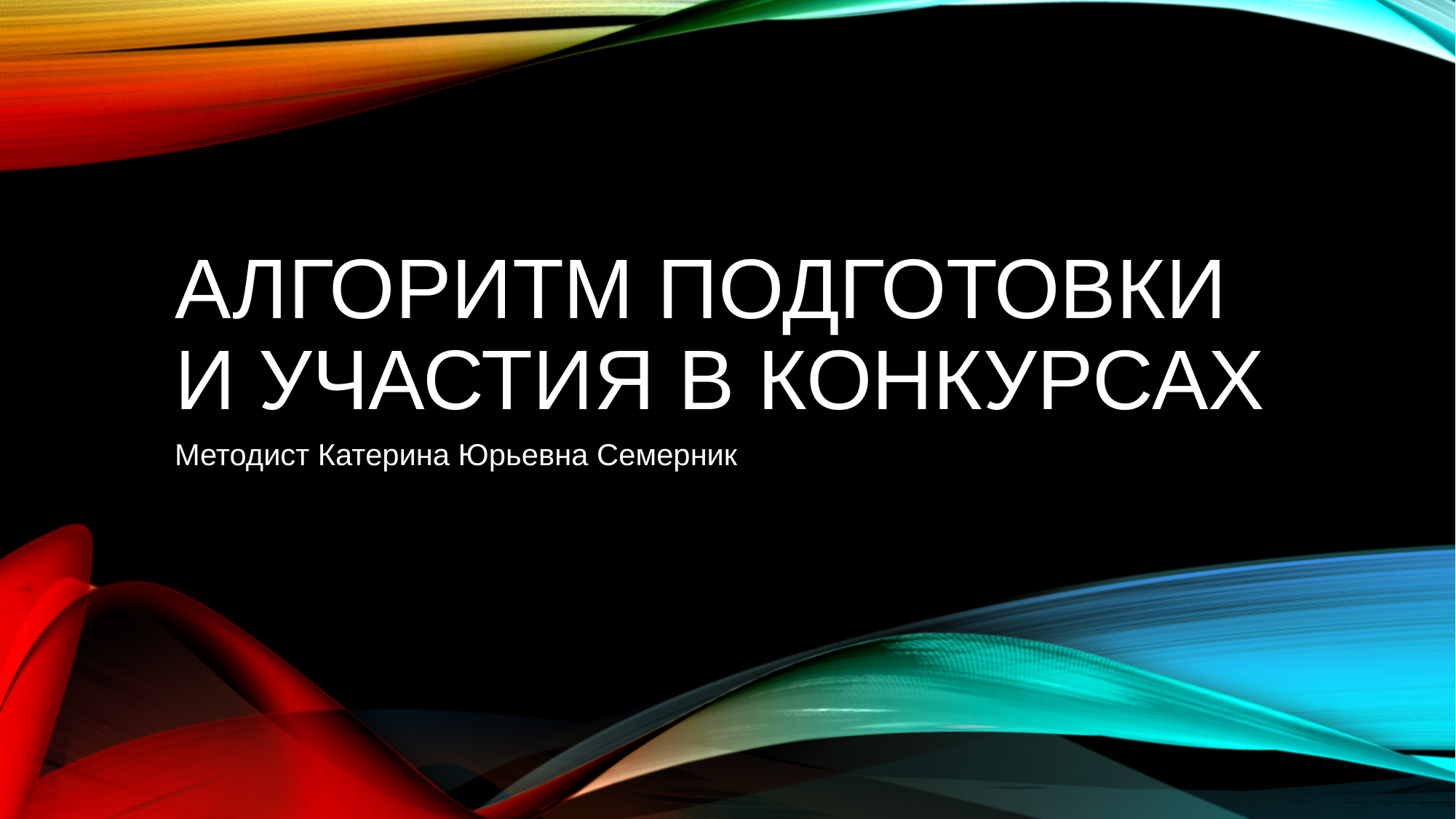

# Алгоритм подготовки и участия в конкурсах
Методист Катерина Юрьевна Семерник